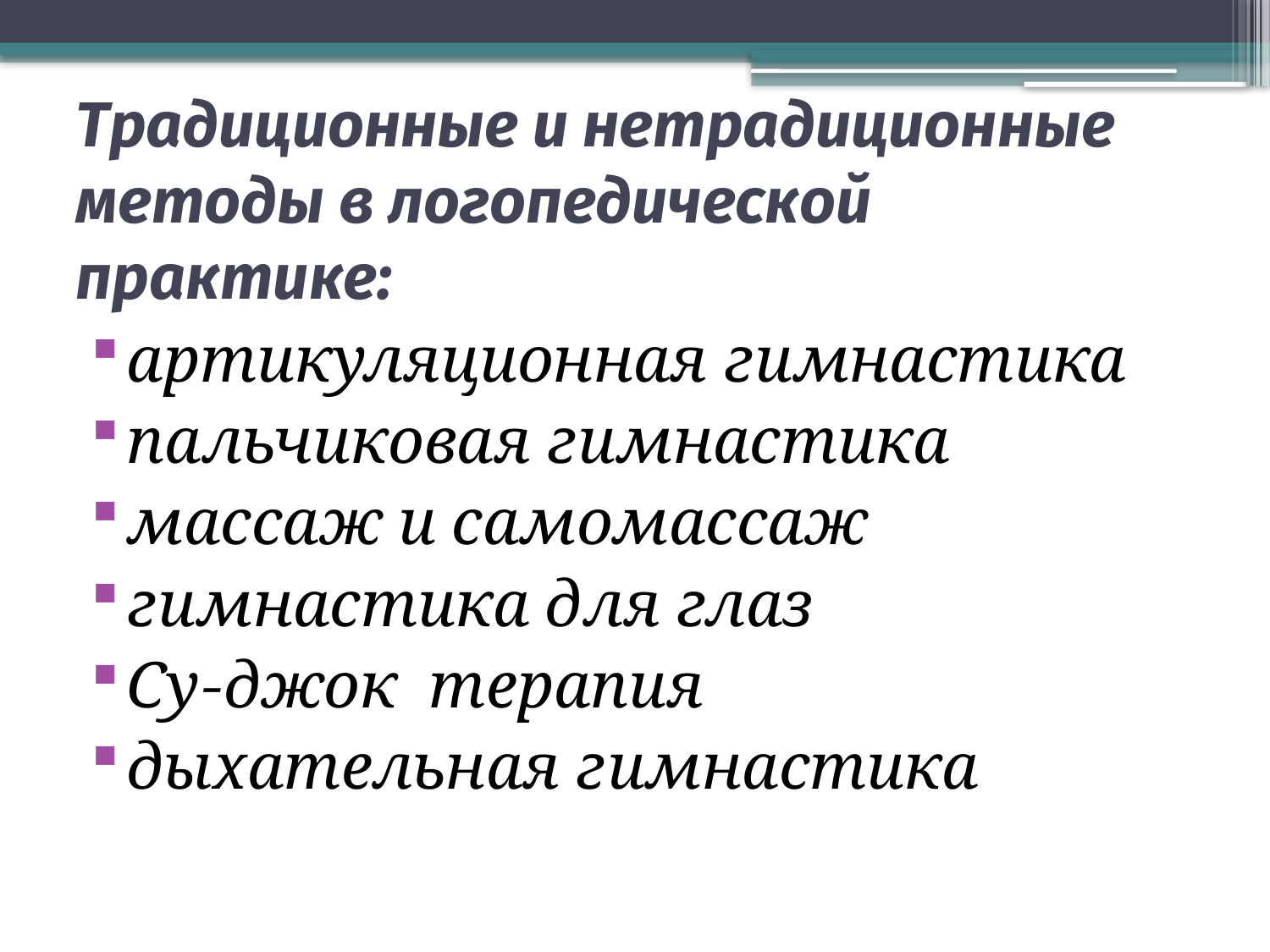

# Традиционные и нетрадиционные методы в логопедической практике:
артикуляционная гимнастика
пальчиковая гимнастика
массаж и самомассаж
гимнастика для глаз
Су-джок  терапия
дыхательная гимнастика